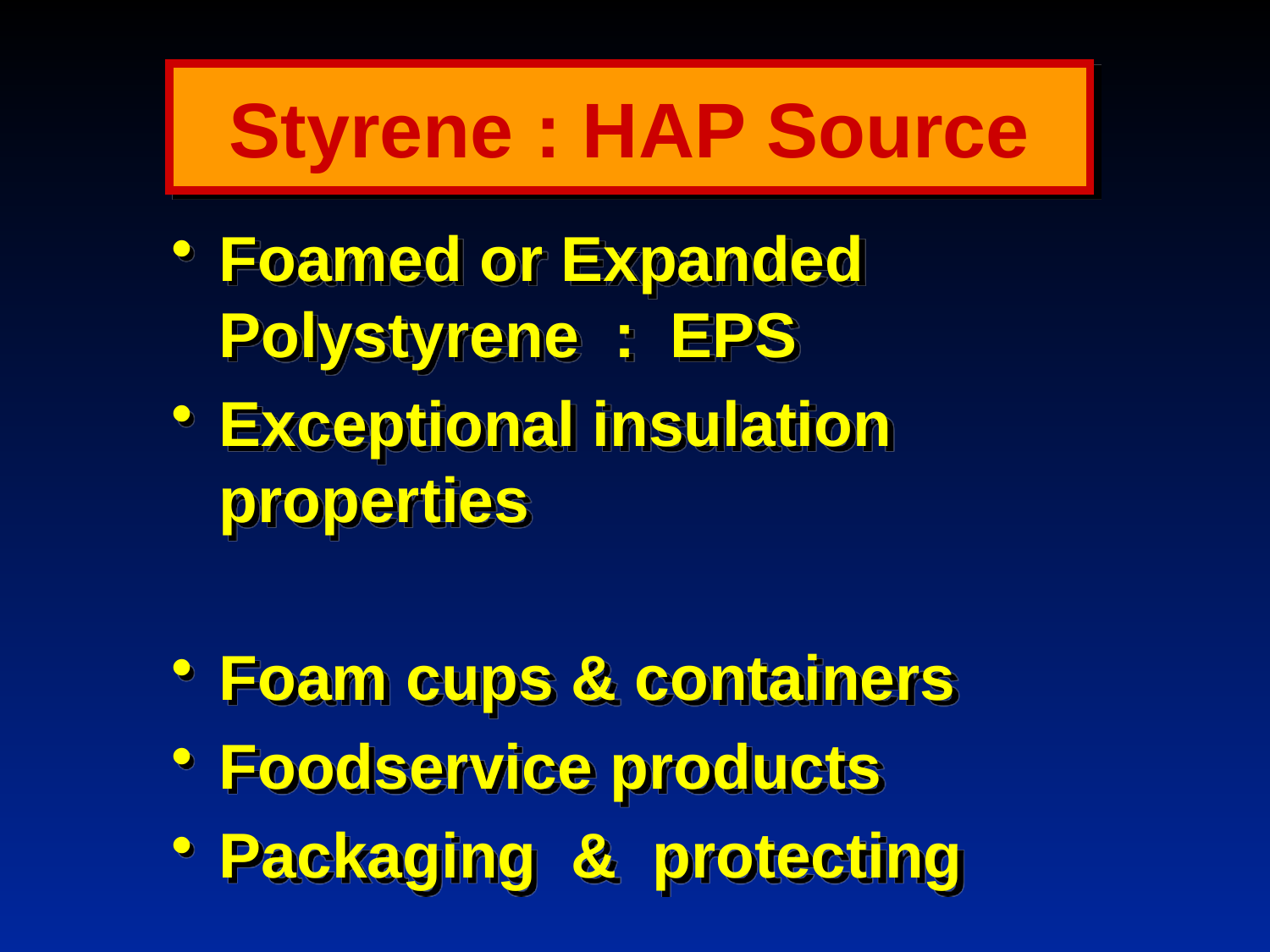

# Styrene : HAP Source
Foamed or Expanded Polystyrene  :  EPS
Exceptional insulation properties

Foam cups & containers
Foodservice products
Packaging  &  protecting